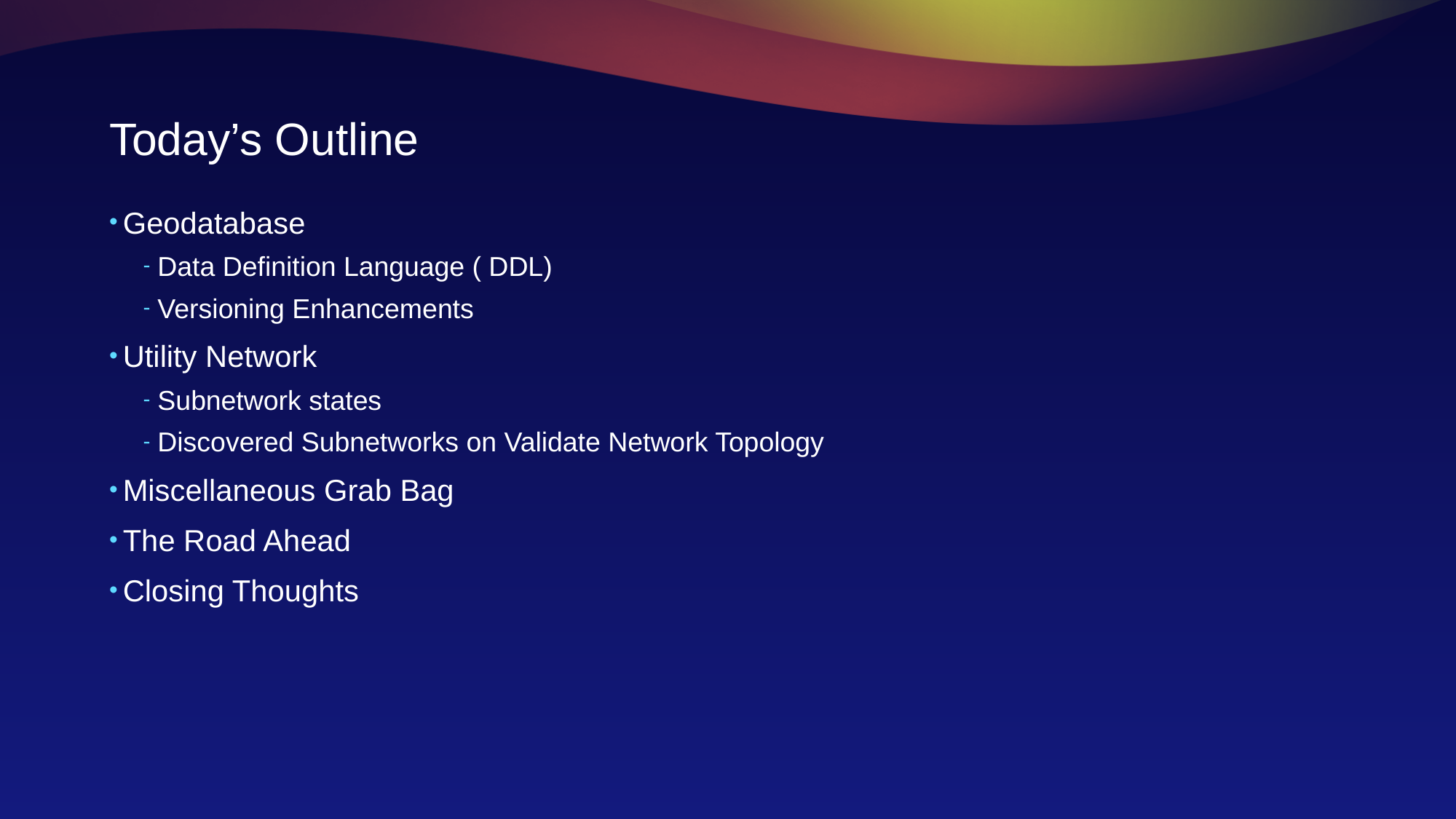

# Today’s Outline
Geodatabase
Data Definition Language ( DDL)
Versioning Enhancements
Utility Network
Subnetwork states
Discovered Subnetworks on Validate Network Topology
Miscellaneous Grab Bag​
The Road Ahead
Closing Thoughts